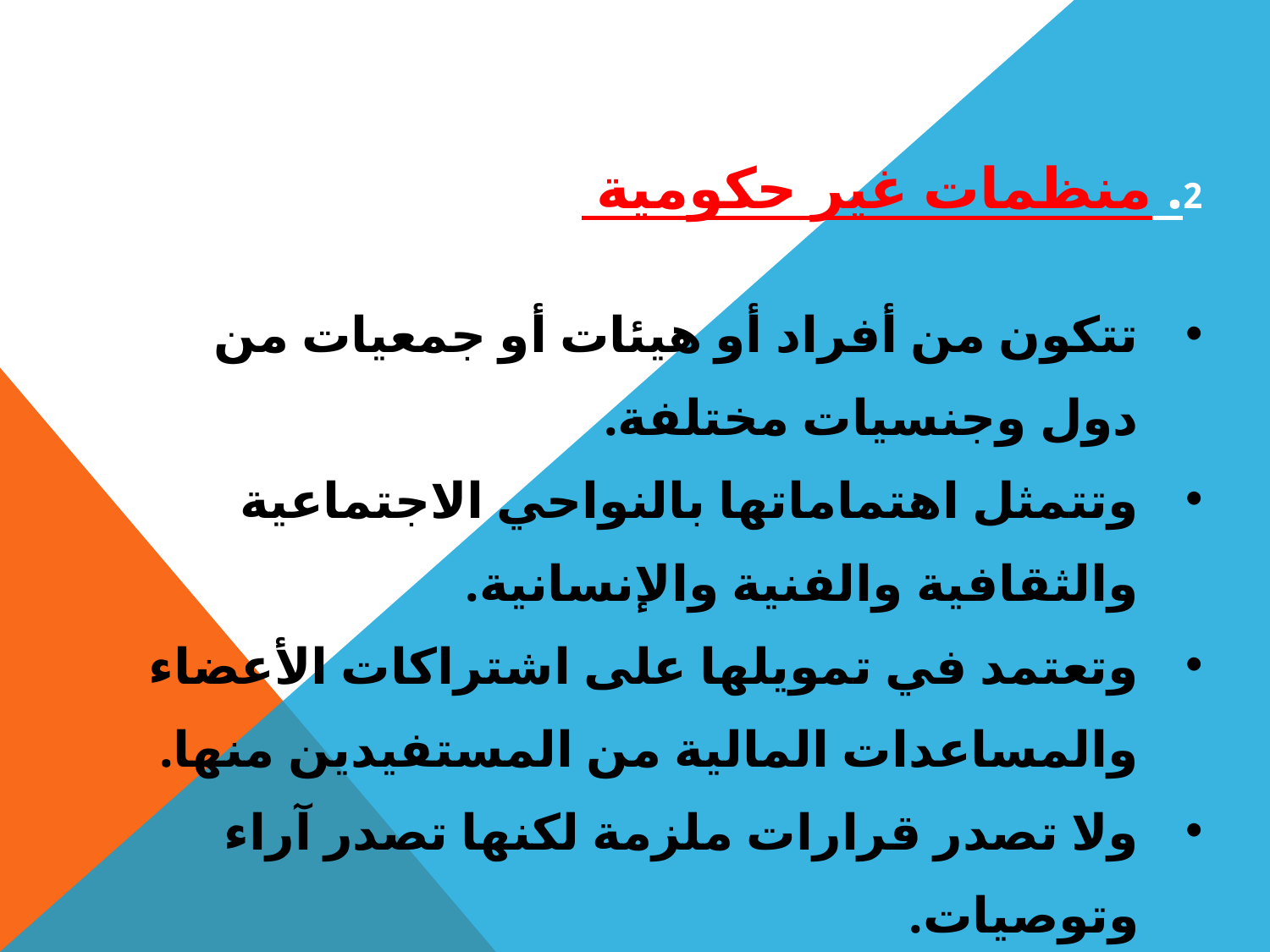

2. منظمات غير حكومية (أهلية):

تتكون من أفراد أو هيئات أو جمعيات من دول وجنسيات مختلفة.
وتتمثل اهتماماتها بالنواحي الاجتماعية والثقافية والفنية والإنسانية.
وتعتمد في تمويلها على اشتراكات الأعضاء والمساعدات المالية من المستفيدين منها.
ولا تصدر قرارات ملزمة لكنها تصدر آراء وتوصيات.